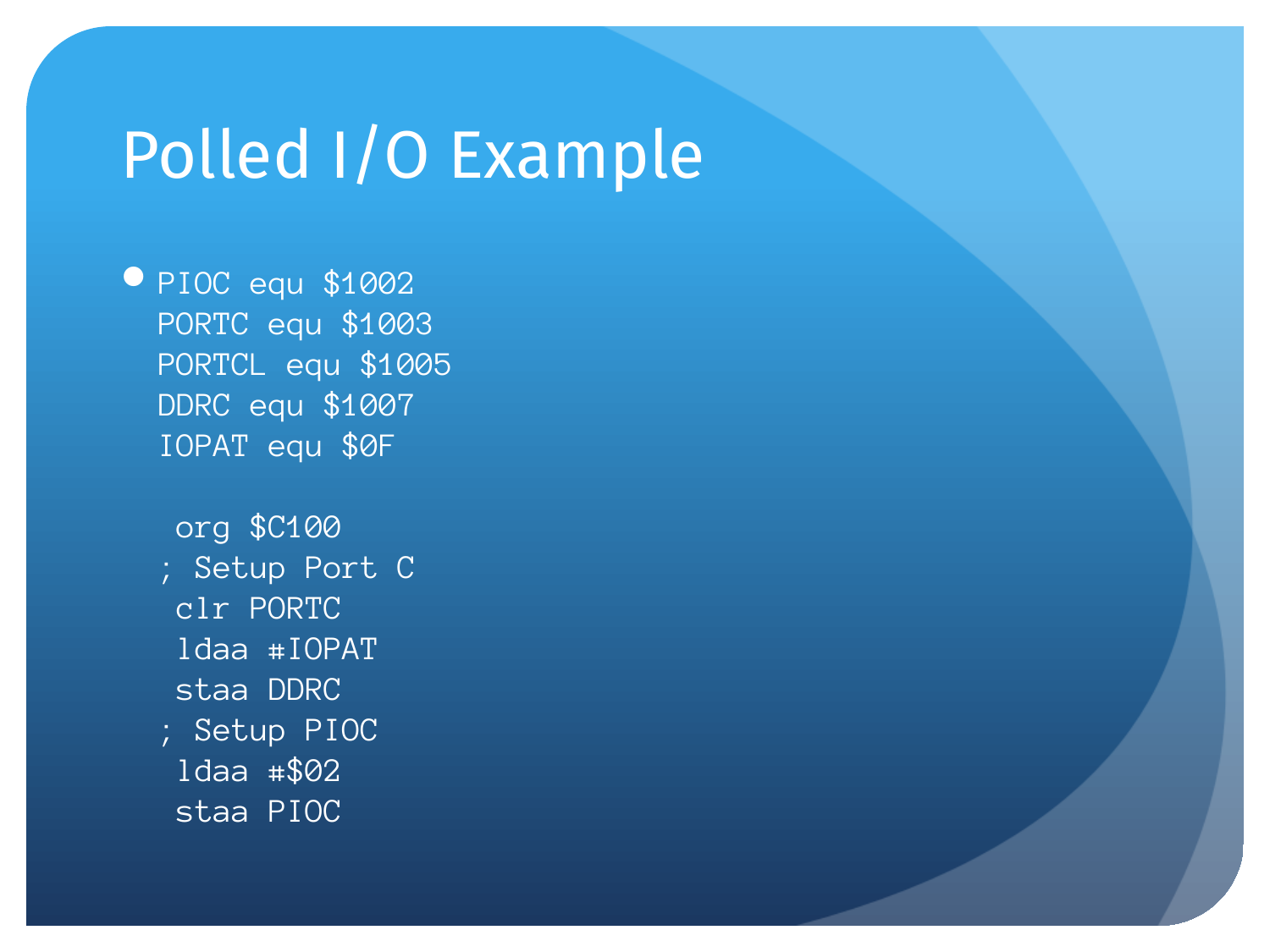

# Polled I/O Example
PIOC equ $1002
PORTC equ $1003
PORTCL equ $1005
DDRC equ $1007
IOPAT equ $0F
 org $C100
; Setup Port C
 clr PORTC
 ldaa #IOPAT
 staa DDRC
; Setup PIOC
 ldaa #$02
 staa PIOC